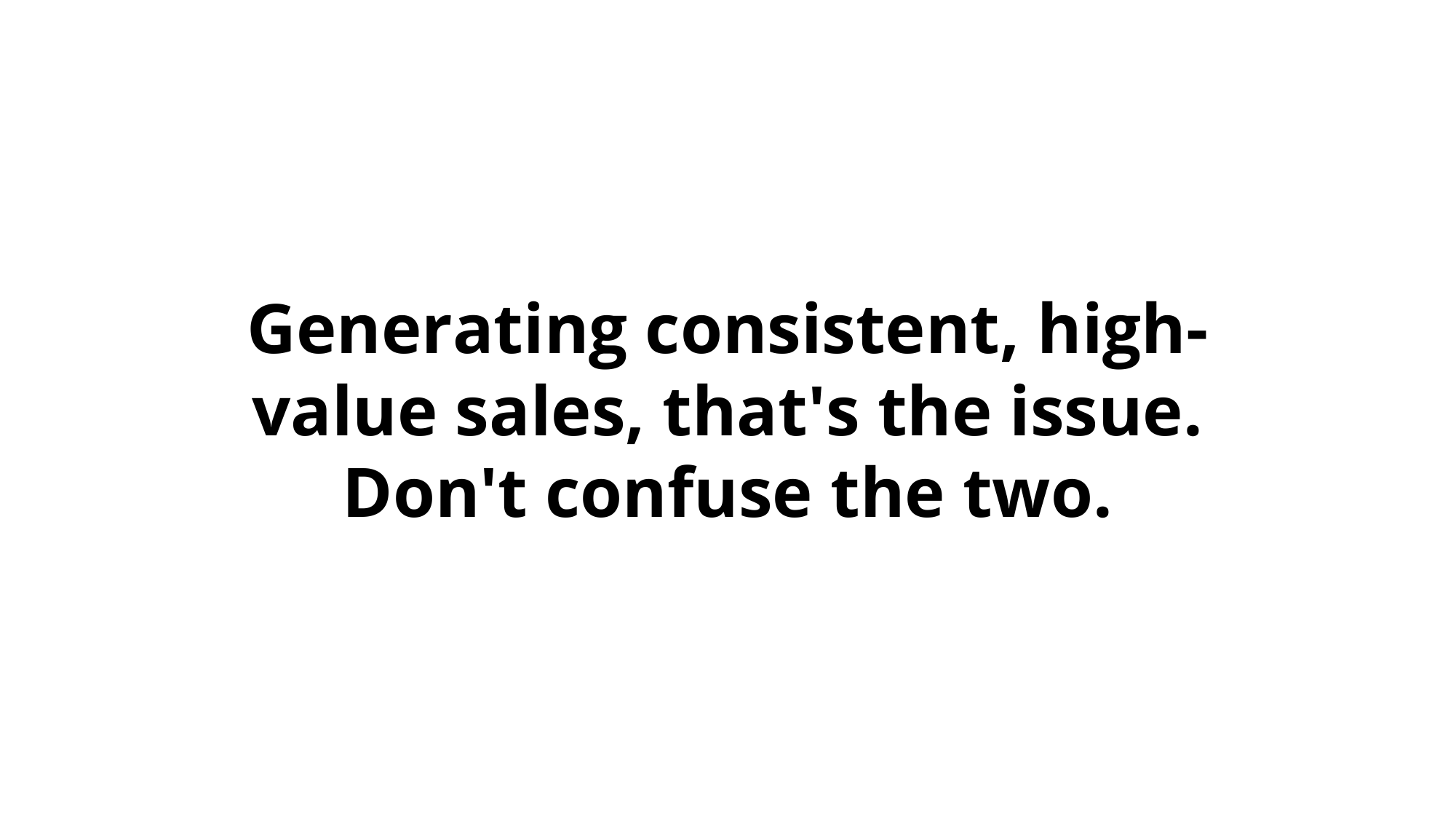

Generating consistent, high-value sales, that's the issue. Don't confuse the two.